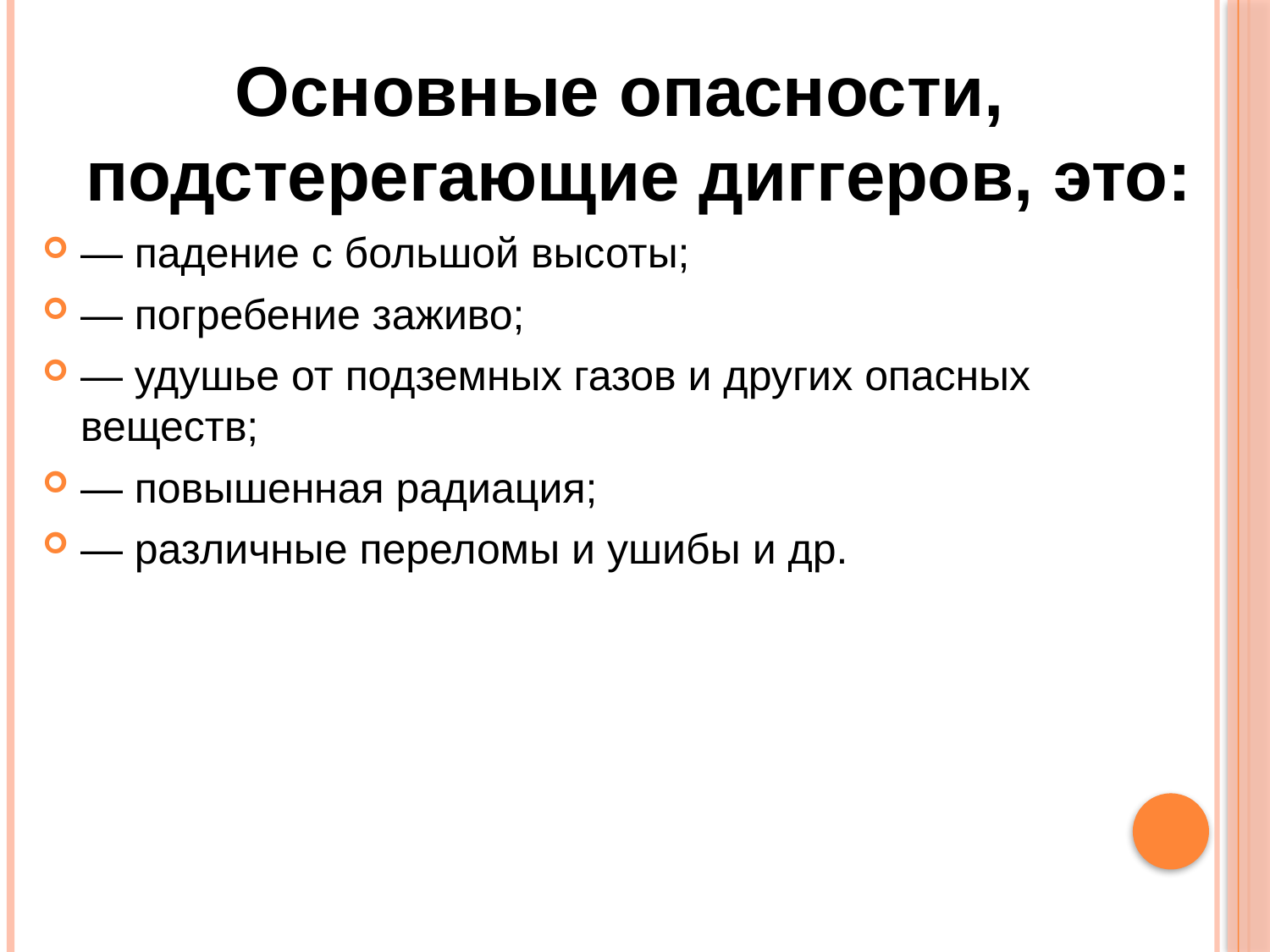

Основные опасности, подстерегающие диггеров, это:
— падение с большой высоты;
— погребение заживо;
— удушье от подземных газов и других опасных веществ;
— повышенная радиация;
— различные переломы и ушибы и др.